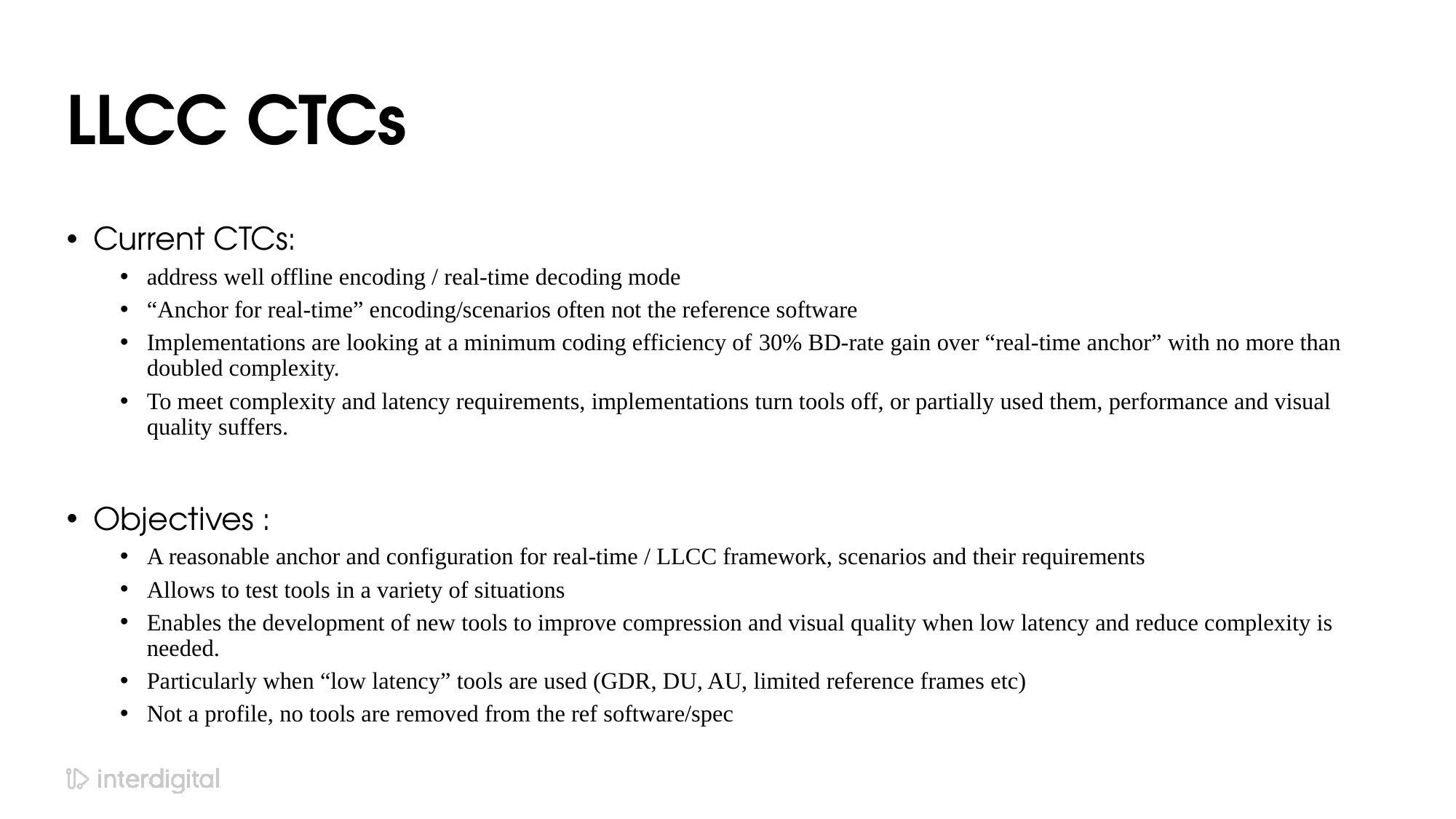

# LLCC CTCs
Current CTCs:
address well offline encoding / real-time decoding mode
“Anchor for real-time” encoding/scenarios often not the reference software
Implementations are looking at a minimum coding efficiency of 30% BD-rate gain over “real-time anchor” with no more than doubled complexity.
To meet complexity and latency requirements, implementations turn tools off, or partially used them, performance and visual quality suffers.

Objectives :
A reasonable anchor and configuration for real-time / LLCC framework, scenarios and their requirements
Allows to test tools in a variety of situations
Enables the development of new tools to improve compression and visual quality when low latency and reduce complexity is needed.
Particularly when “low latency” tools are used (GDR, DU, AU, limited reference frames etc)
Not a profile, no tools are removed from the ref software/spec

4